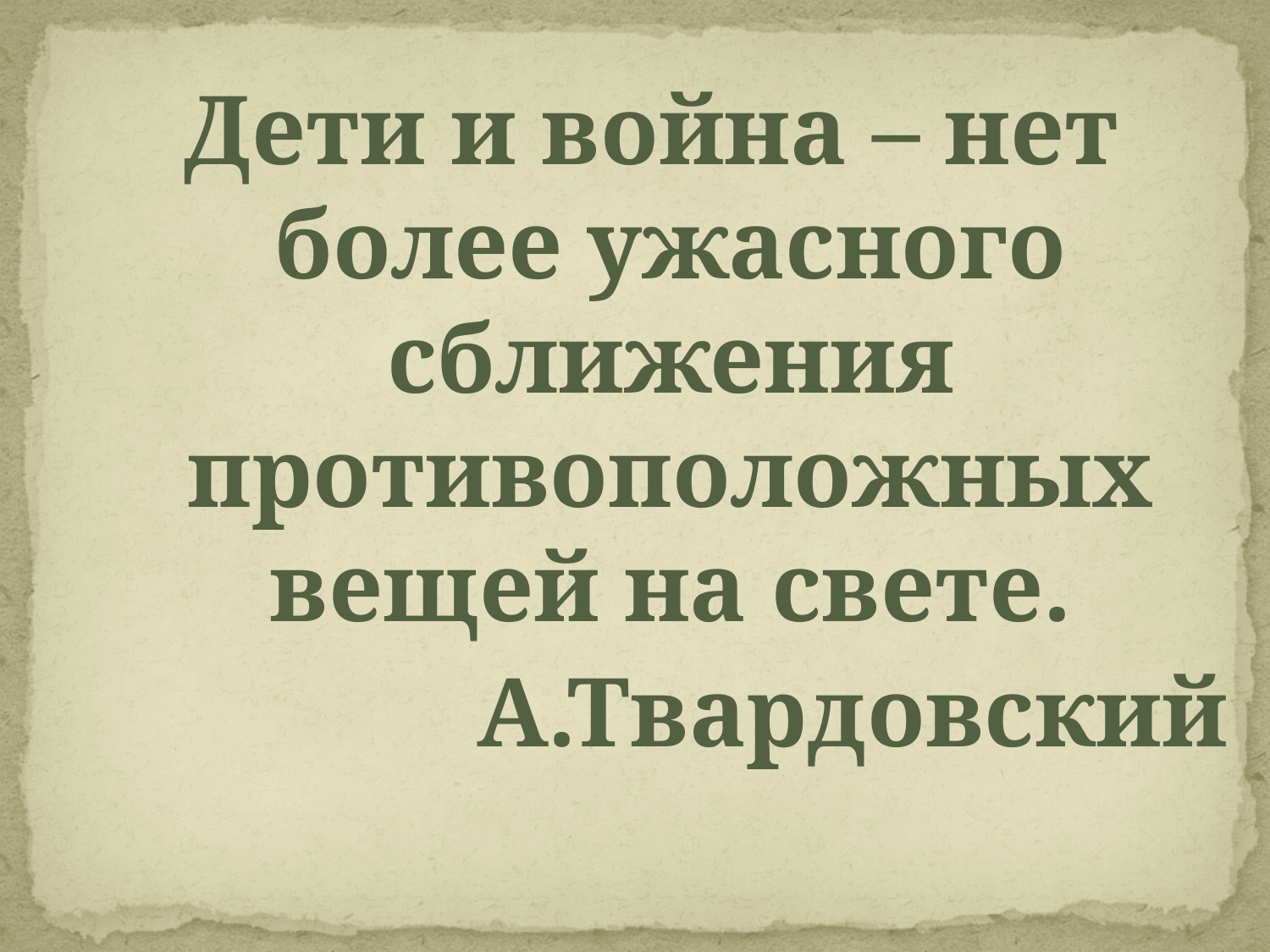

Дети и война – нет более ужасного сближения противоположных вещей на свете.
А.Твардовский